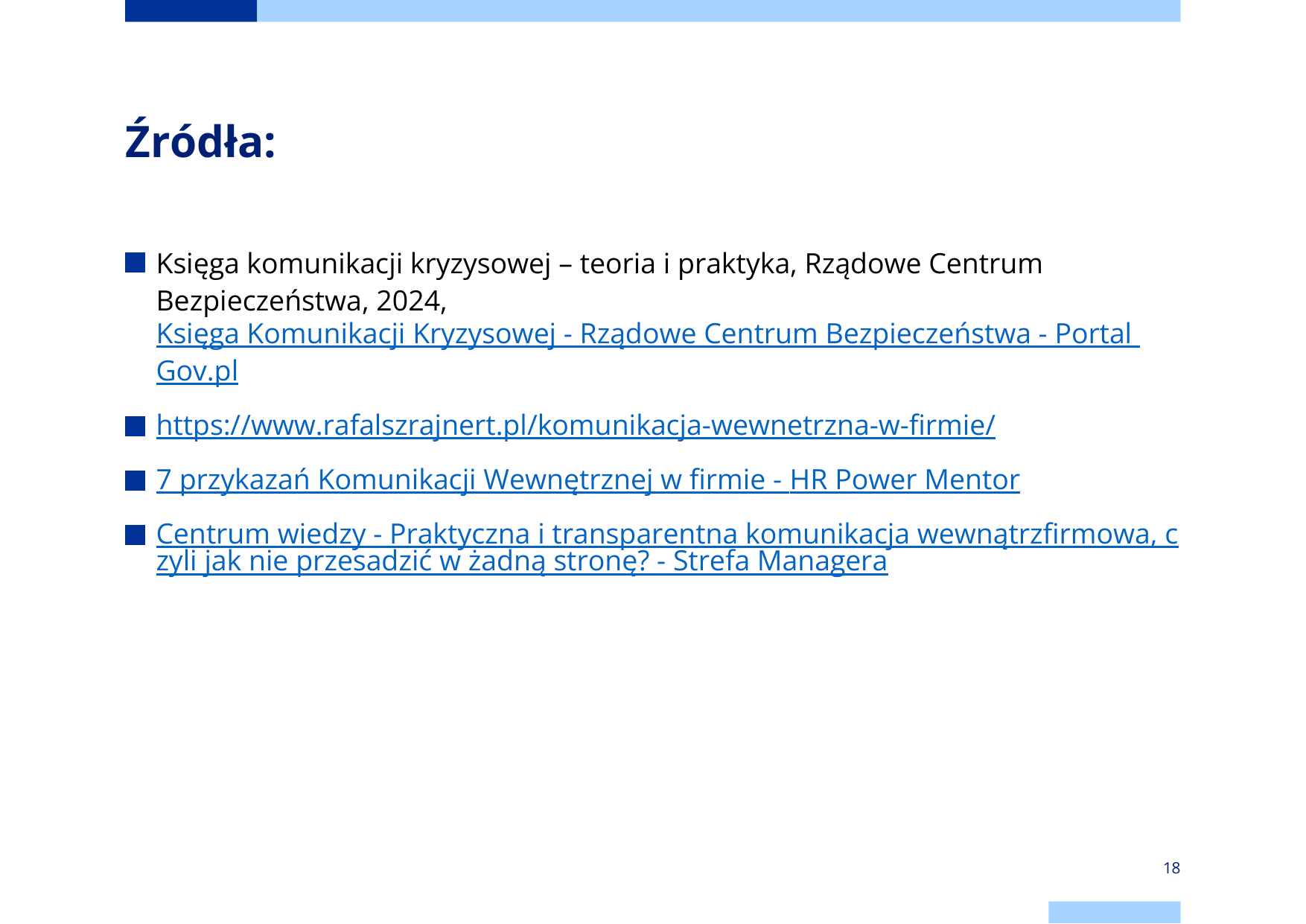

# Źródła:
Księga komunikacji kryzysowej – teoria i praktyka, Rządowe Centrum Bezpieczeństwa, 2024, Księga Komunikacji Kryzysowej - Rządowe Centrum Bezpieczeństwa - Portal Gov.pl
https://www.rafalszrajnert.pl/komunikacja-wewnetrzna-w-firmie/
7 przykazań Komunikacji Wewnętrznej w firmie - HR Power Mentor
Centrum wiedzy - Praktyczna i transparentna komunikacja wewnątrzfirmowa, czyli jak nie przesadzić w żadną stronę? - Strefa Managera

18